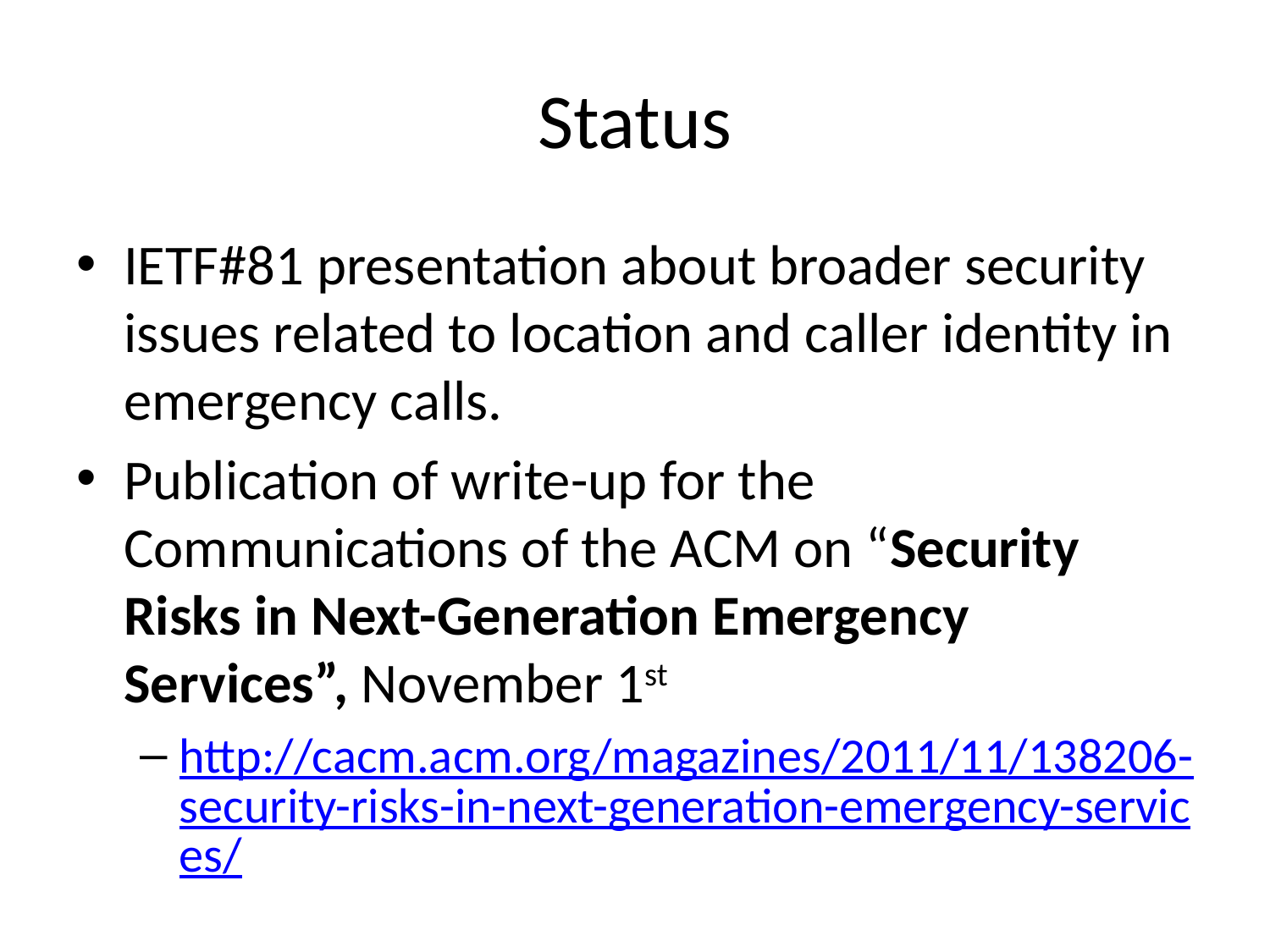

# Status
IETF#81 presentation about broader security issues related to location and caller identity in emergency calls.
Publication of write-up for the Communications of the ACM on “Security Risks in Next-Generation Emergency Services”, November 1st
http://cacm.acm.org/magazines/2011/11/138206-security-risks-in-next-generation-emergency-services/